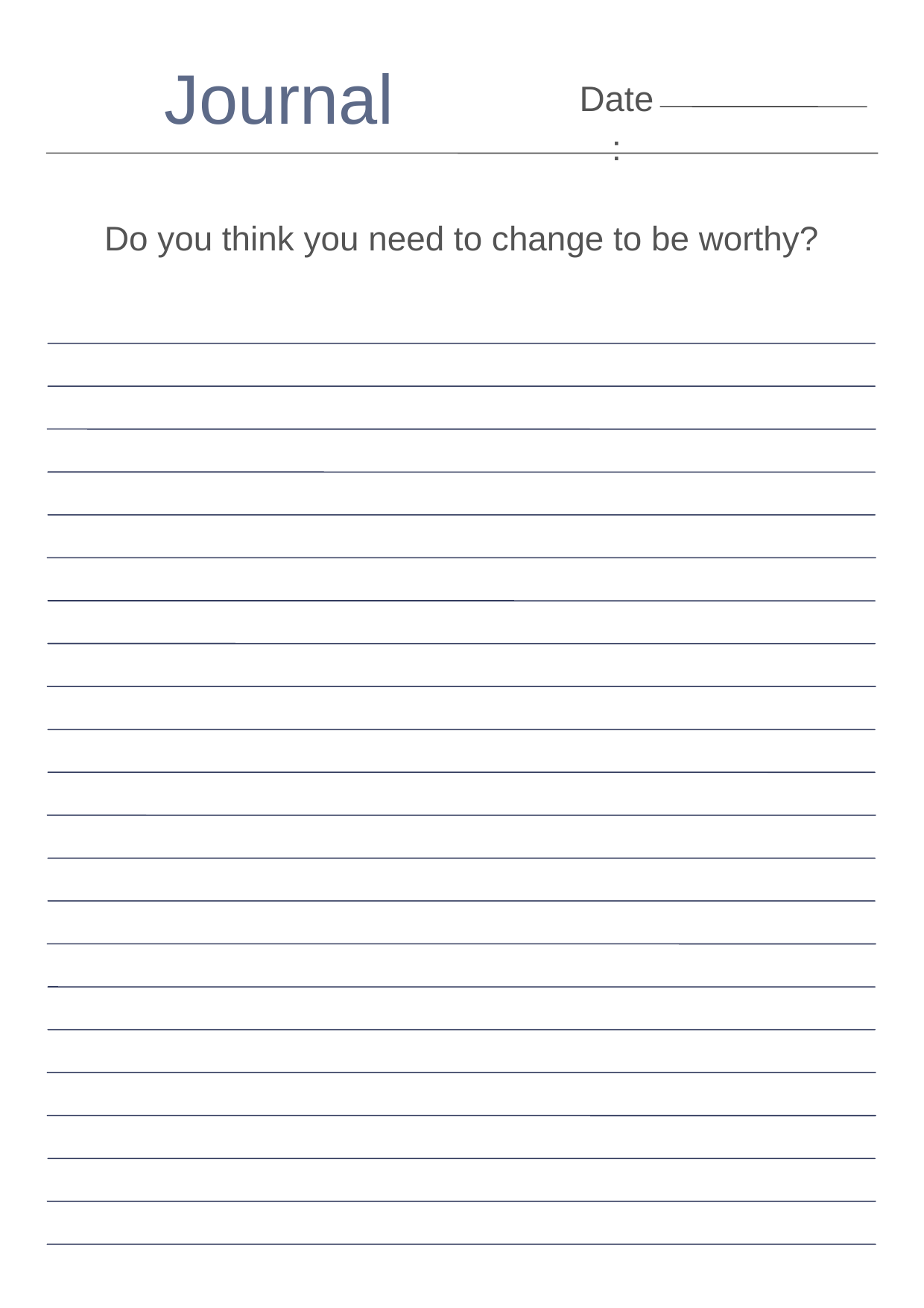

Journal
Date:

Do you think you need to change to be worthy?